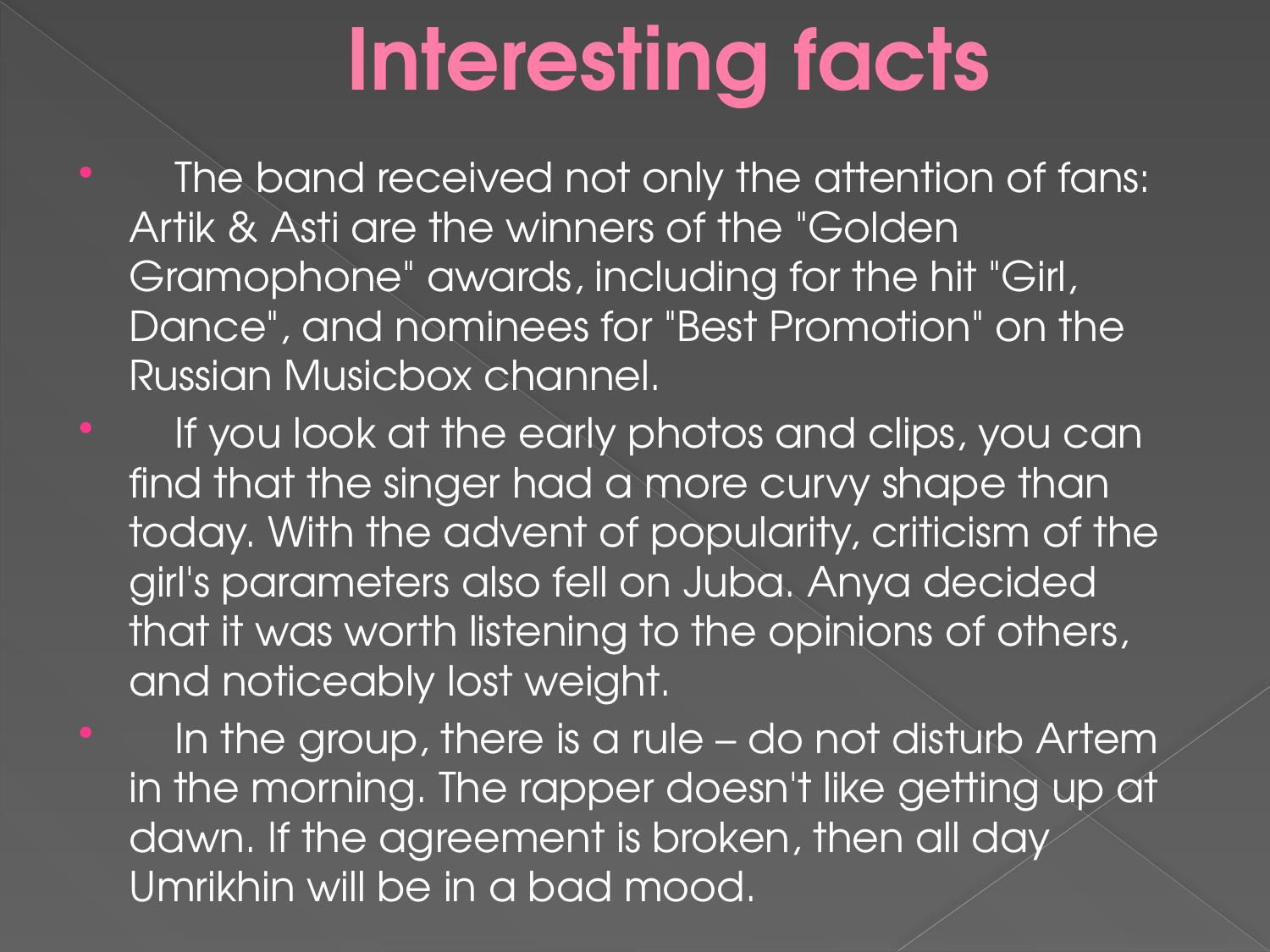

The band received not only the attention of fans: Artik & Asti are the winners of the "Golden Gramophone" awards, including for the hit "Girl, Dance", and nominees for "Best Promotion" on the Russian Musicbox channel.
    If you look at the early photos and clips, you can find that the singer had a more curvy shape than today. With the advent of popularity, criticism of the girl's parameters also fell on Juba. Anya decided that it was worth listening to the opinions of others, and noticeably lost weight.
    In the group, there is a rule – do not disturb Artem in the morning. The rapper doesn't like getting up at dawn. If the agreement is broken, then all day Umrikhin will be in a bad mood.
# Interesting facts